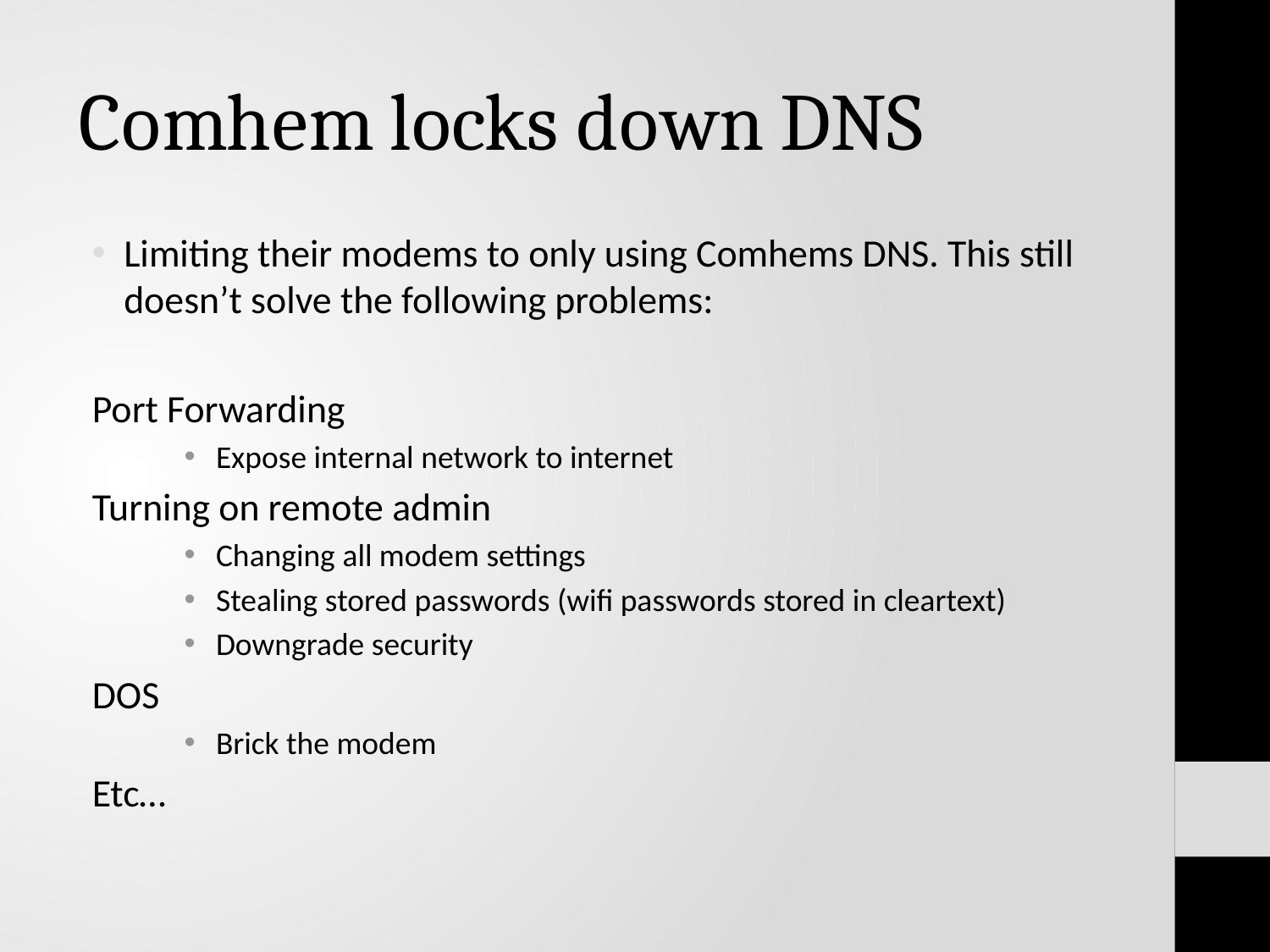

# Comhem locks down DNS
Limiting their modems to only using Comhems DNS. This still doesn’t solve the following problems:

Port Forwarding
Expose internal network to internet
Turning on remote admin
Changing all modem settings
Stealing stored passwords (wifi passwords stored in cleartext)
Downgrade security
DOS
Brick the modem
Etc…